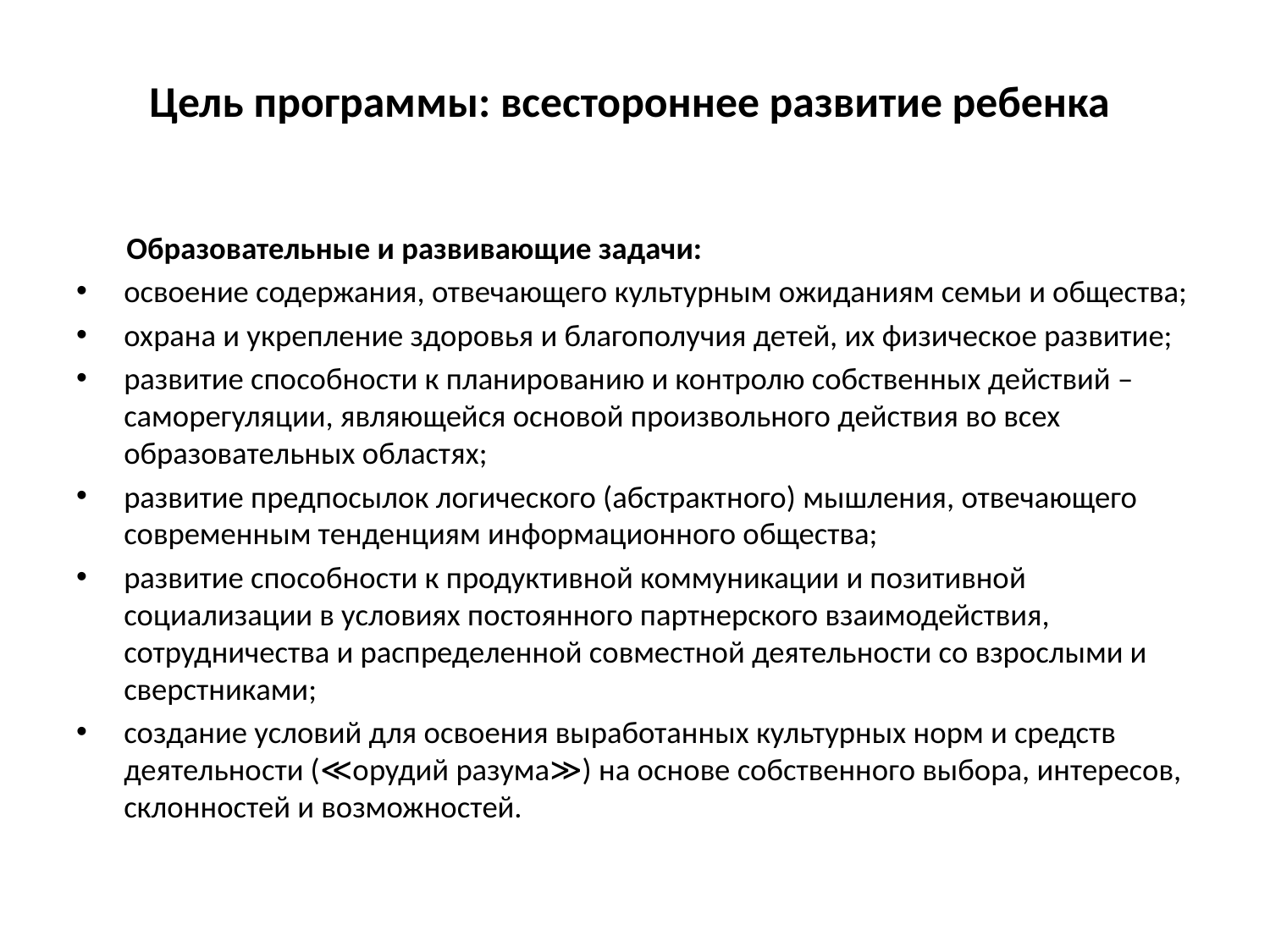

# Цель программы: всестороннее развитие ребенка
Образовательные и развивающие задачи:
освоение содержания, отвечающего культурным ожиданиям семьи и общества;
охрана и укрепление здоровья и благополучия детей, их физическое развитие;
развитие способности к планированию и контролю собственных действий – саморегуляции, являющейся основой произвольного действия во всех образовательных областях;
развитие предпосылок логического (абстрактного) мышления, отвечающего современным тенденциям информационного общества;
развитие способности к продуктивной коммуникации и позитивной социализации в условиях постоянного партнерского взаимодействия, сотрудничества и распределенной совместной деятельности со взрослыми и сверстниками;
создание условий для освоения выработанных культурных норм и средств деятельности (≪орудий разума≫) на основе собственного выбора, интересов, склонностей и возможностей.